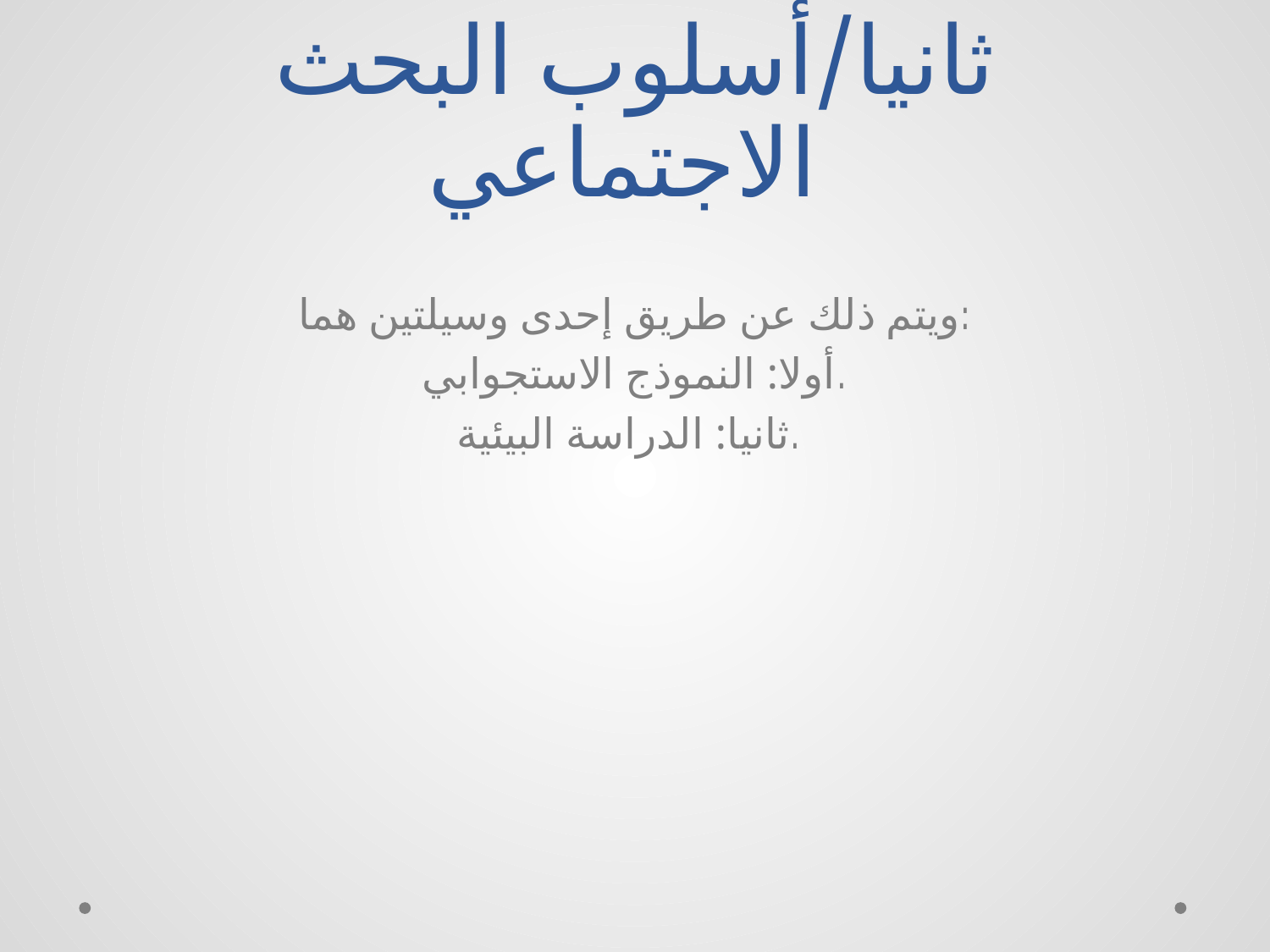

# ثانيا/أسلوب البحث الاجتماعي

ويتم ذلك عن طريق إحدى وسيلتين هما:
أولا: النموذج الاستجوابي.
ثانيا: الدراسة البيئية.